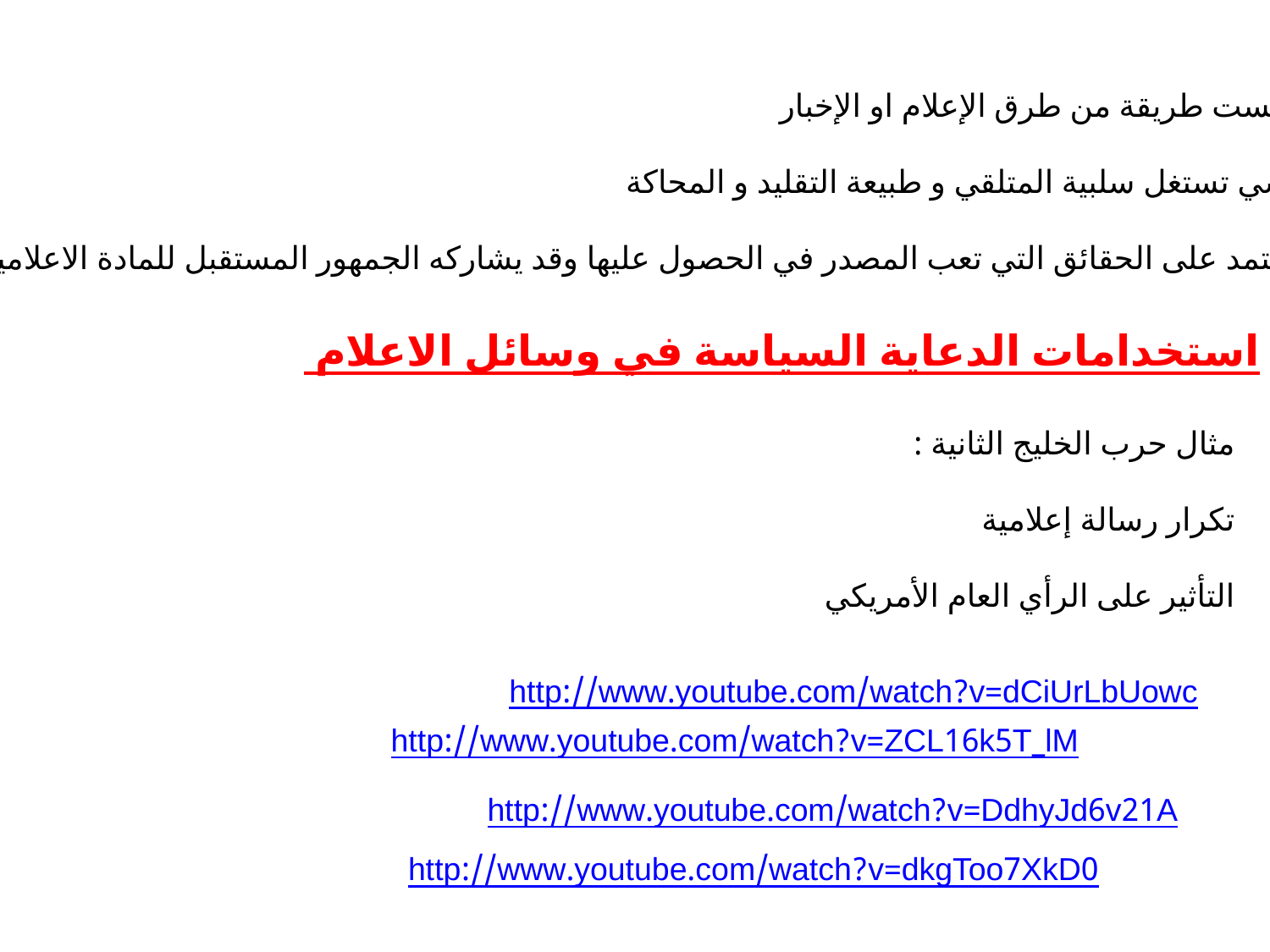

الدعاية ليست طريقة من طرق الإعلام او الإخبار

إيحاء نفسي تستغل سلبية المتلقي و طبيعة التقليد و المحاكة

الاعلام يعتمد على الحقائق التي تعب المصدر في الحصول عليها وقد يشاركه الجمهور المستقبل للمادة الاعلامية في ذاتها
استخدامات الدعاية السياسة في وسائل الاعلام

مثال حرب الخليج الثانية :

تكرار رسالة إعلامية

التأثير على الرأي العام الأمريكي
http://www.youtube.com/watch?v=dCiUrLbUowc

http://www.youtube.com/watch?v=ZCL16k5T_lM

http://www.youtube.com/watch?v=DdhyJd6v21A

http://www.youtube.com/watch?v=dkgToo7XkD0